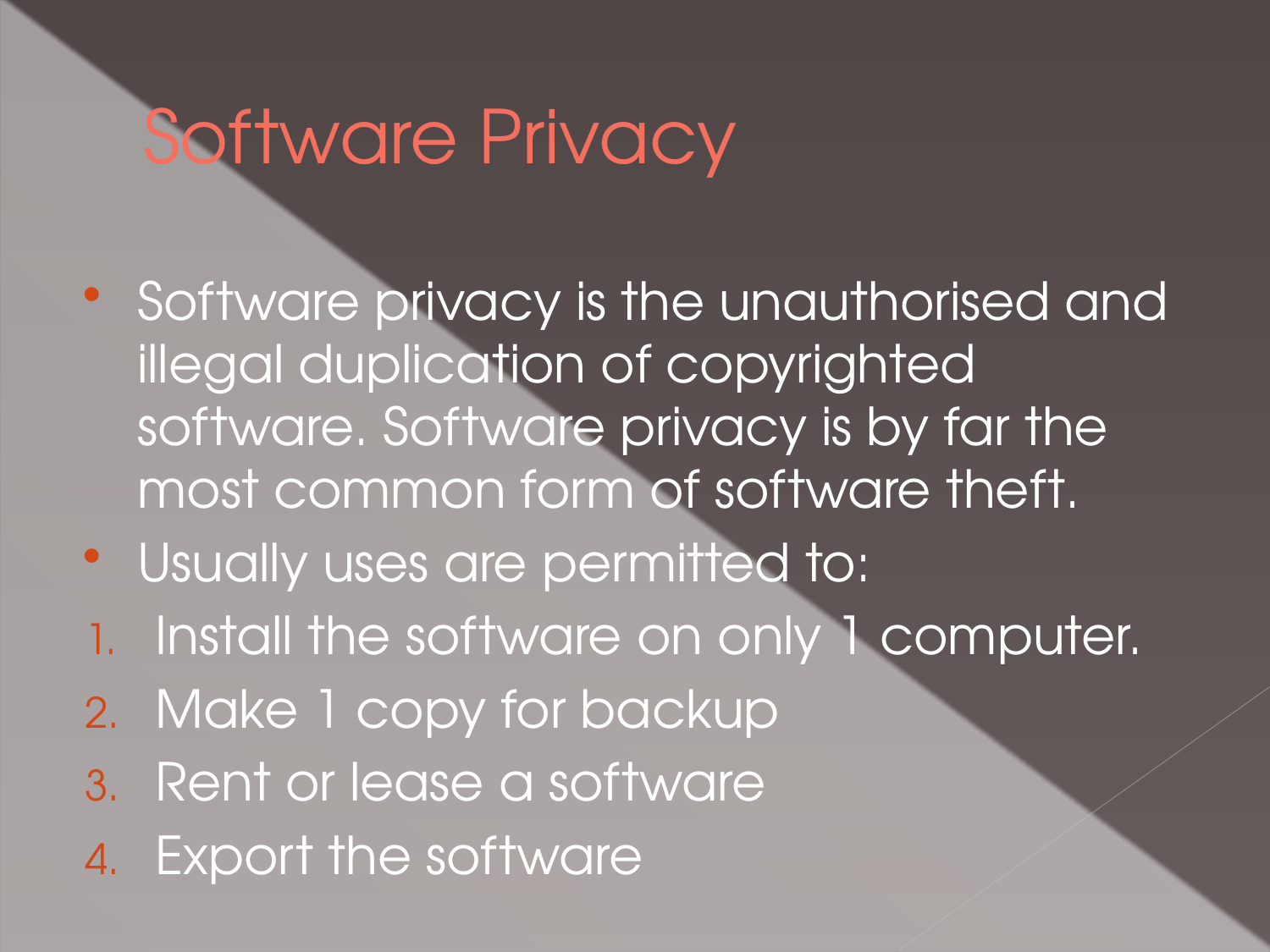

# Software Privacy
Software privacy is the unauthorised and illegal duplication of copyrighted software. Software privacy is by far the most common form of software theft.
Usually uses are permitted to:
Install the software on only 1 computer.
Make 1 copy for backup
Rent or lease a software
Export the software